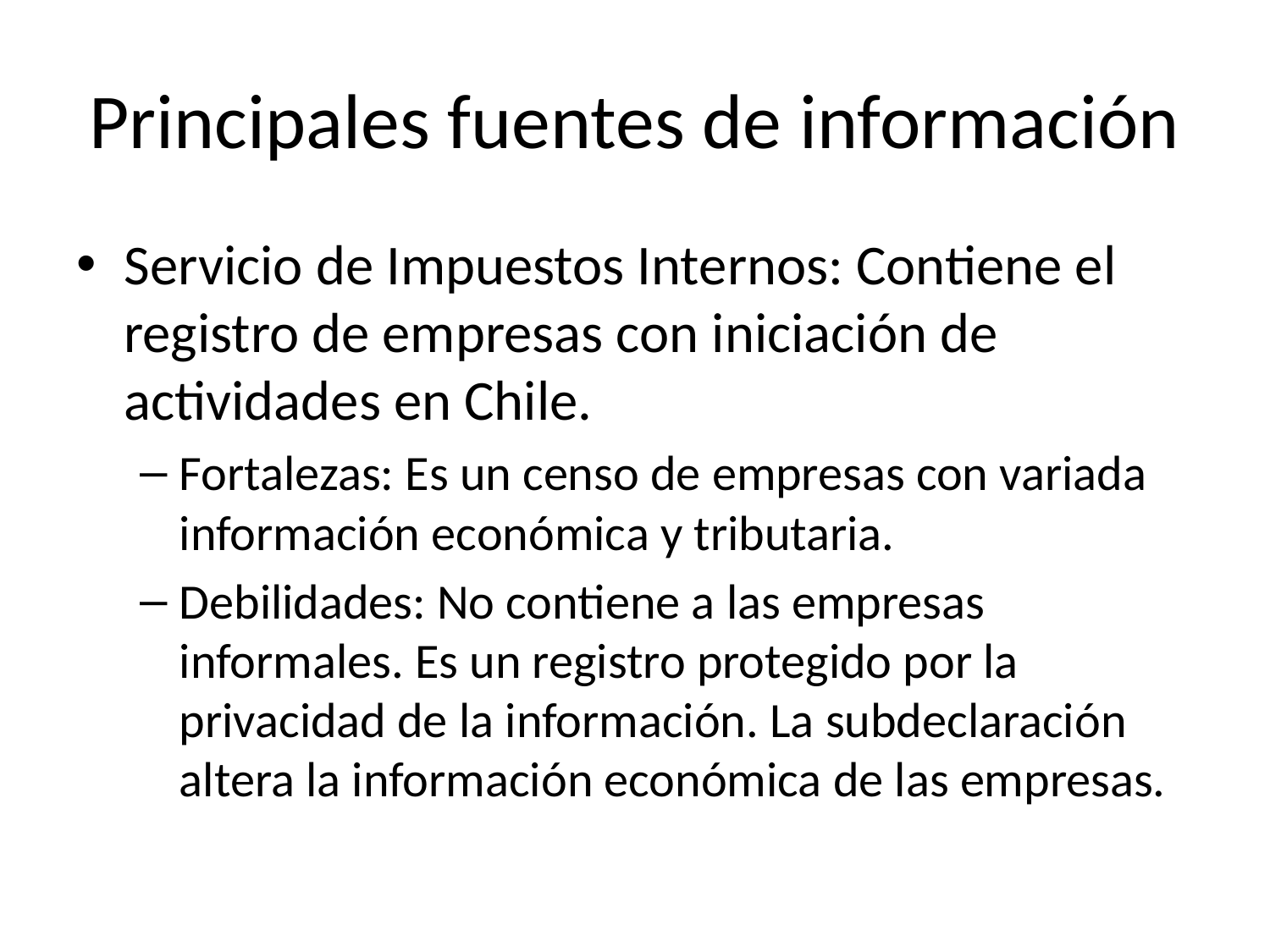

# Principales fuentes de información
Servicio de Impuestos Internos: Contiene el registro de empresas con iniciación de actividades en Chile.
Fortalezas: Es un censo de empresas con variada información económica y tributaria.
Debilidades: No contiene a las empresas informales. Es un registro protegido por la privacidad de la información. La subdeclaración altera la información económica de las empresas.